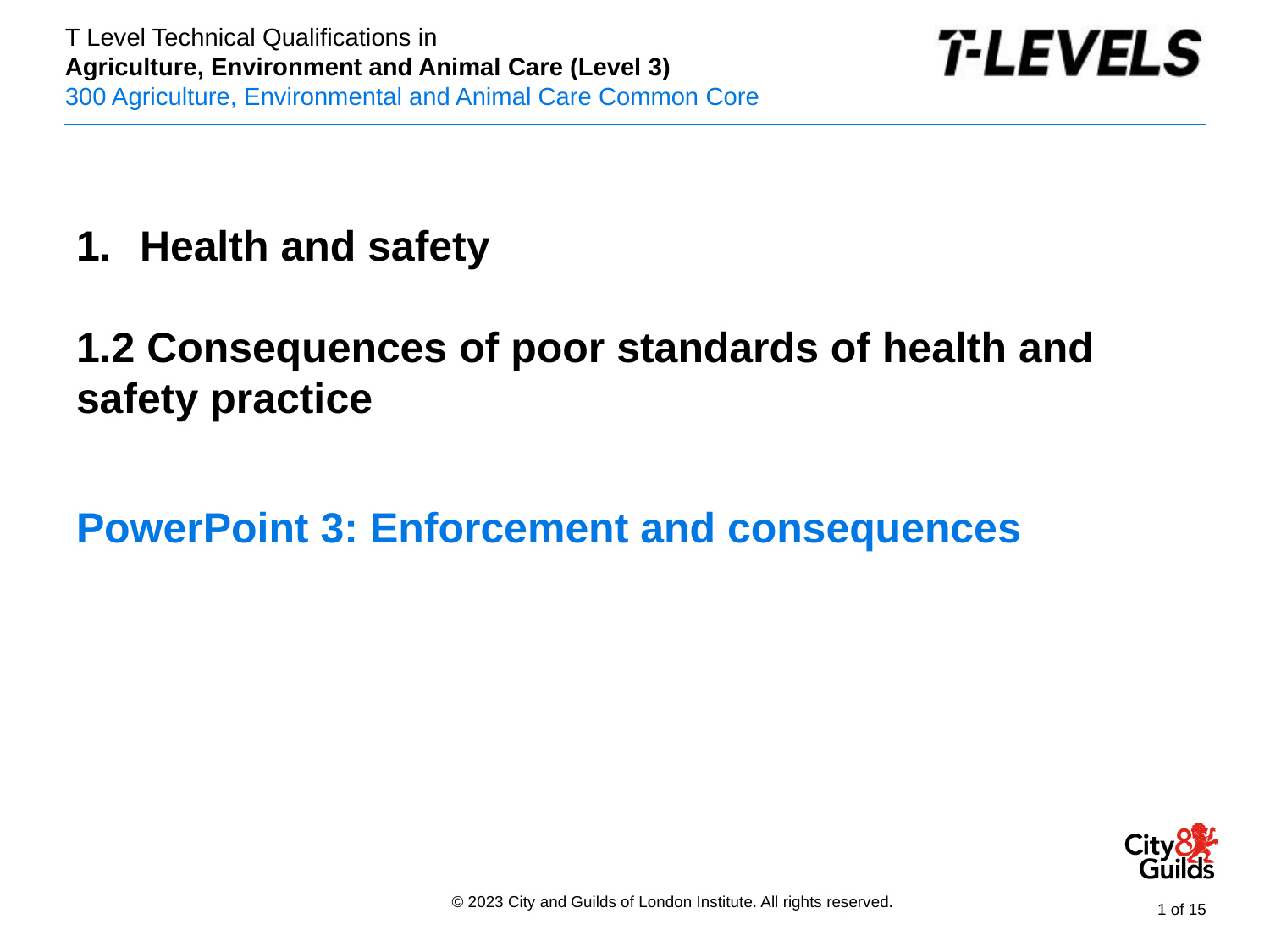

Health and safety

1.2 Consequences of poor standards of health and safety practice
# PowerPoint 3: Enforcement and consequences